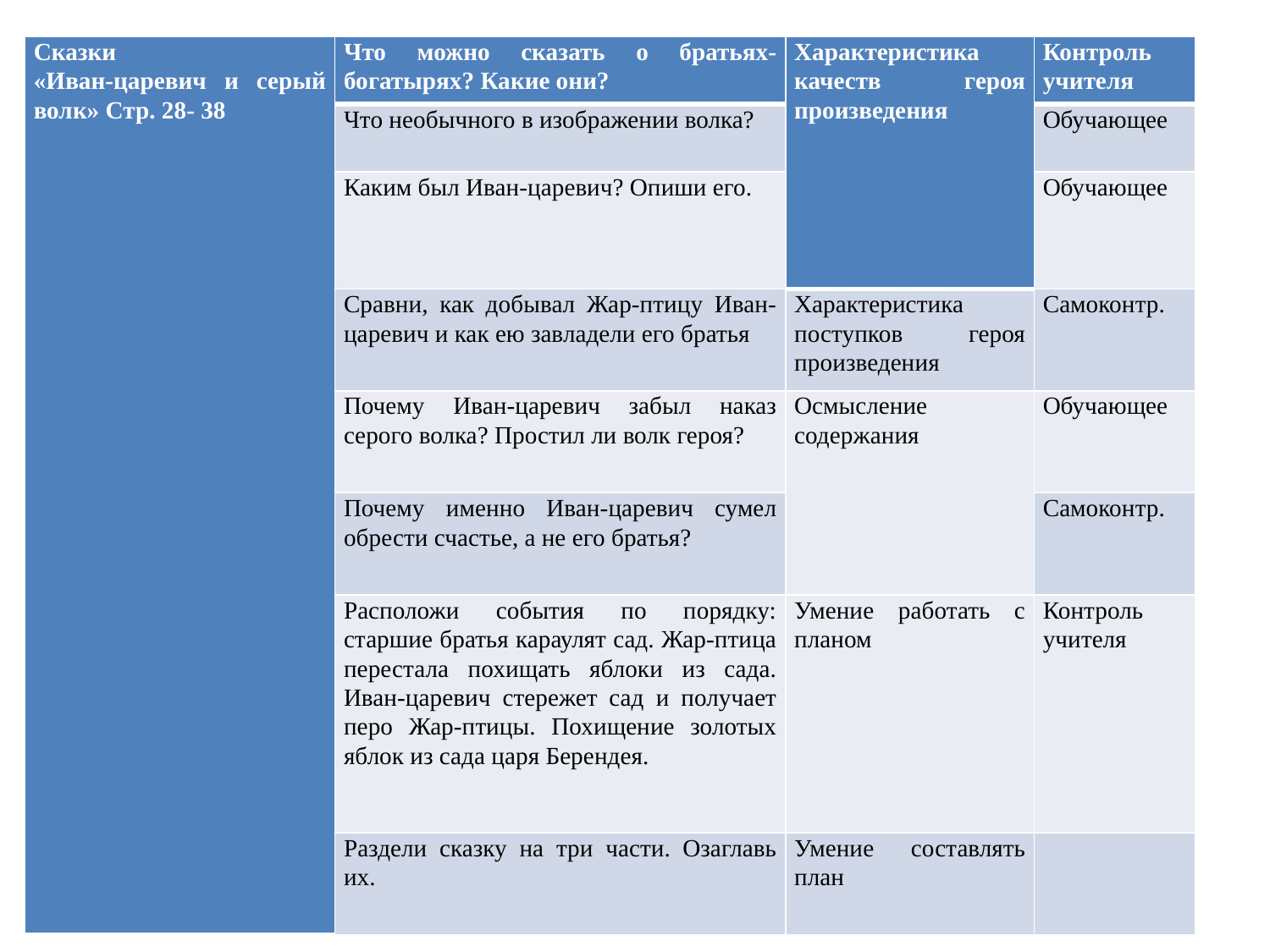

| Сказки «Иван-царевич и серый волк» Стр. 28- 38 | Что можно сказать о братьях-богатырях? Какие они? | Характеристика качеств героя произведения | Контроль учителя |
| --- | --- | --- | --- |
|  | Что необычного в изображении волка? |  | Обучающее |
|  | Каким был Иван-царевич? Опиши его. |  | Обучающее |
|  | Сравни, как добывал Жар-птицу Иван-царевич и как ею завладели его братья | Характеристика поступков героя произведения | Самоконтр. |
|  | Почему Иван-царевич забыл наказ серого волка? Простил ли волк героя? | Осмысление содержания | Обучающее |
|  | Почему именно Иван-царевич сумел обрести счастье, а не его братья? |  | Самоконтр. |
|  | Расположи события по порядку: старшие братья караулят сад. Жар-птица перестала похищать яблоки из сада. Иван-царевич стережет сад и получает перо Жар-птицы. Похищение золотых яблок из сада царя Берендея. | Умение работать с планом | Контроль учителя |
|  | Раздели сказку на три части. Озаглавь их. | Умение составлять план |  |